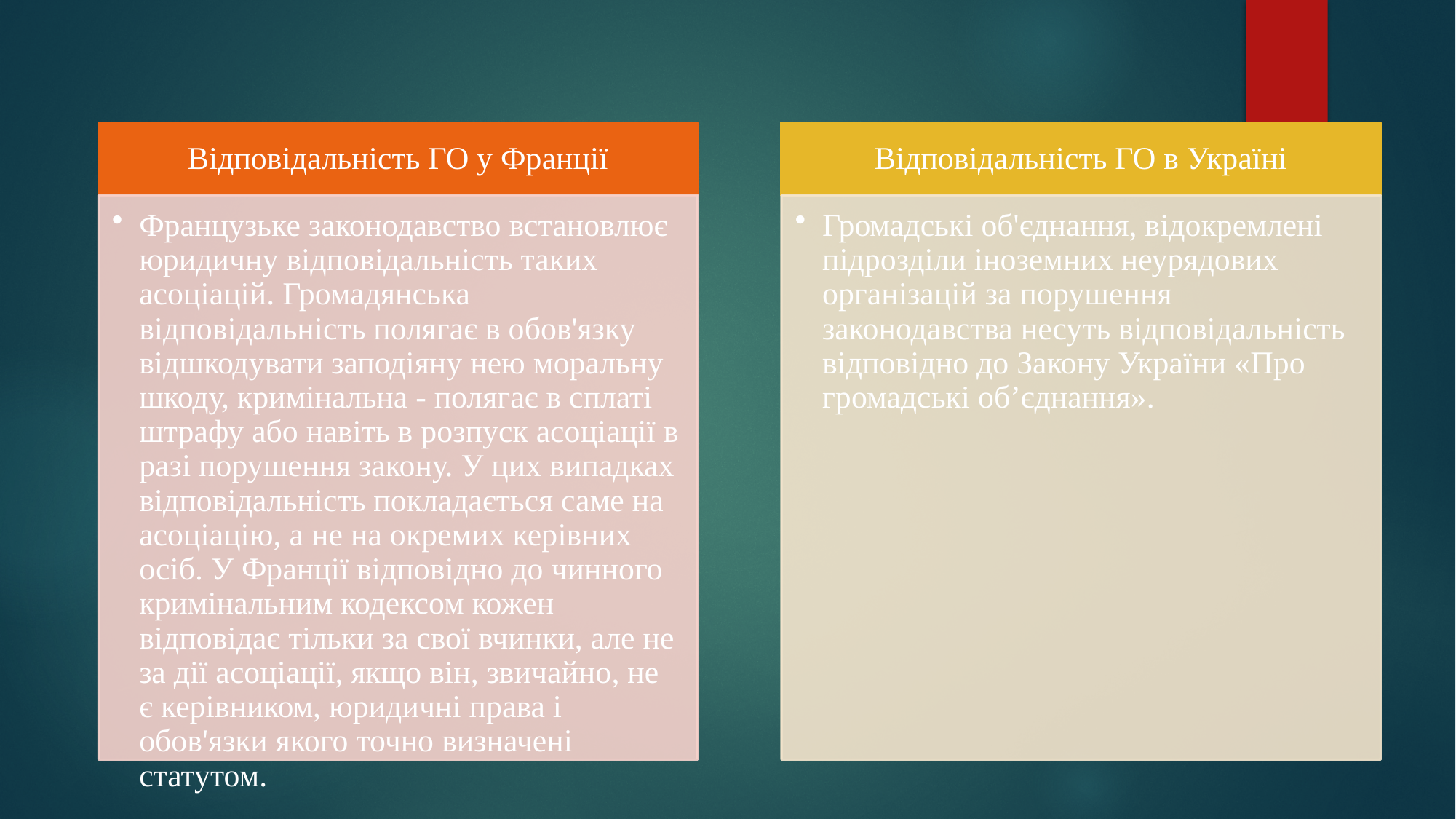

Відповідальність ГО у Франції
Французьке законодавство встановлює юридичну відповідальність таких асоціацій. Громадянська відповідальність полягає в обов'язку відшкодувати заподіяну нею моральну шкоду, кримінальна - полягає в сплаті штрафу або навіть в розпуск асоціації в разі порушення закону. У цих випадках відповідальність покладається саме на асоціацію, а не на окремих керівних осіб. У Франції відповідно до чинного кримінальним кодексом кожен відповідає тільки за свої вчинки, але не за дії асоціації, якщо він, звичайно, не є керівником, юридичні права і обов'язки якого точно визначені статутом.
Відповідальність ГО в Україні
Громадські об'єднання, відокремлені підрозділи іноземних неурядових організацій за порушення законодавства несуть відповідальність відповідно до Закону України «Про громадські об’єднання».